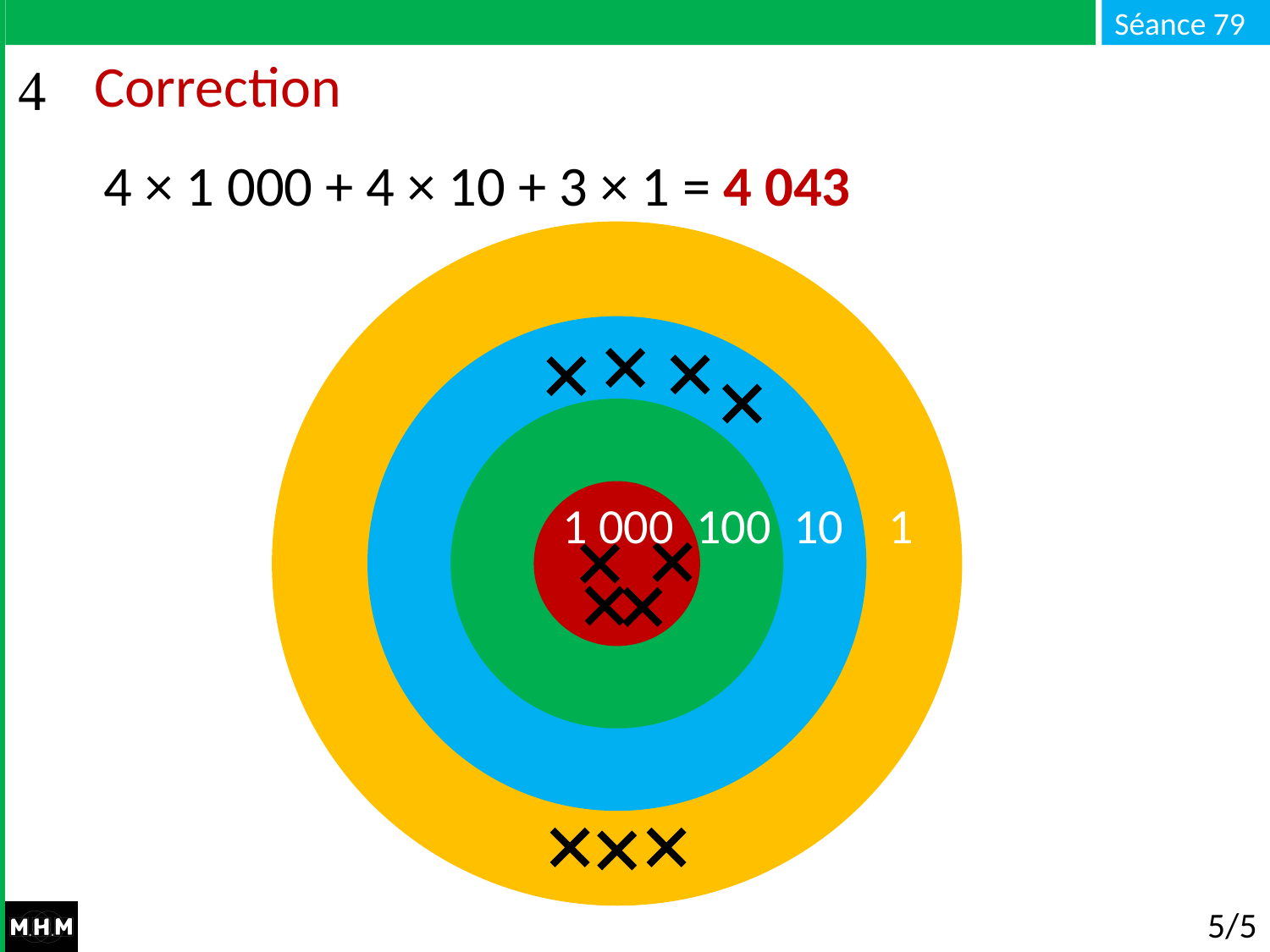

# Correction
4 × 1 000 + 4 × 10 + 3 × 1 = 4 043

1 000  100  10    1
1 000  100  10    1

5/5